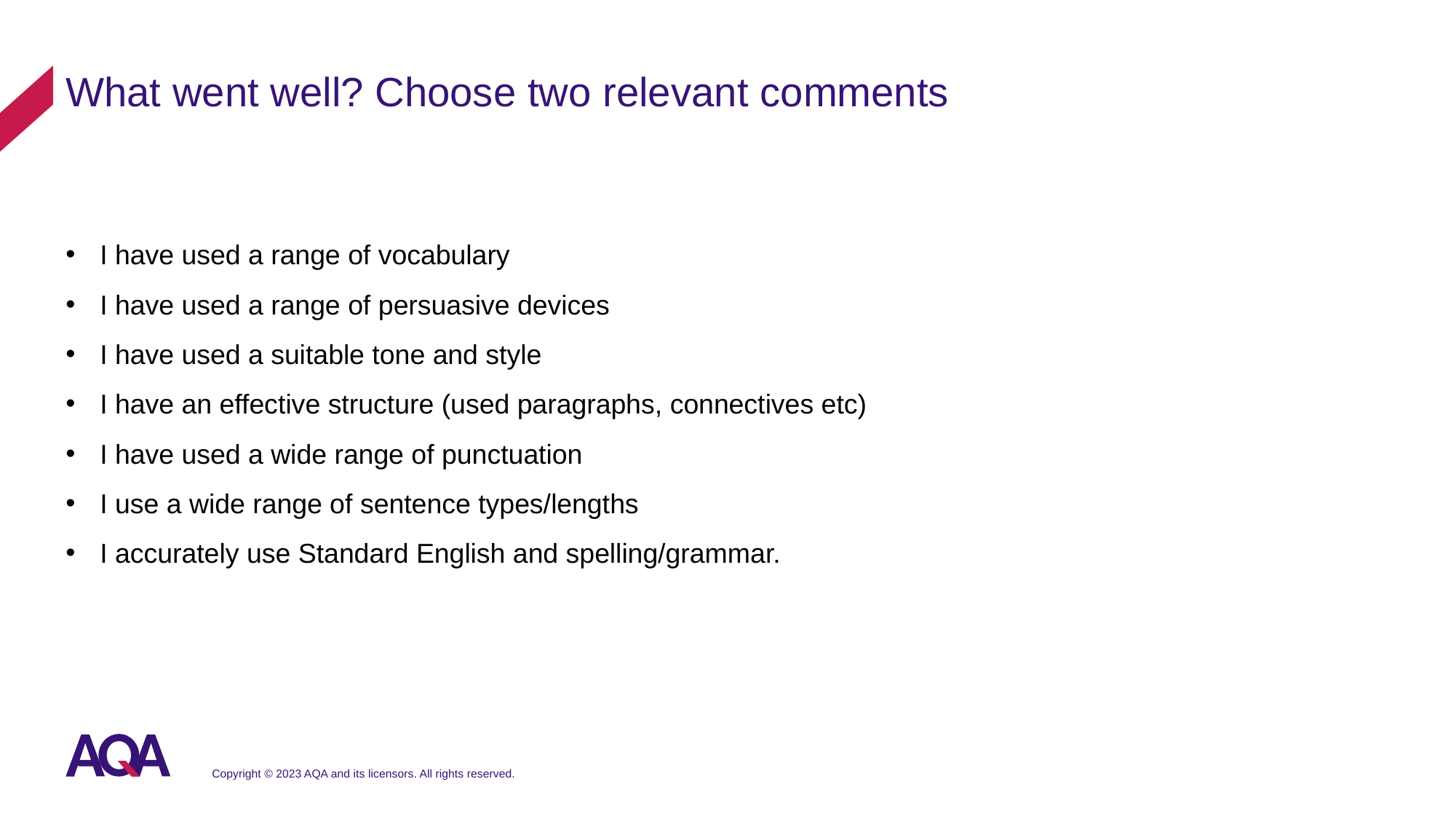

# What went well? Choose two relevant comments
I have used a range of vocabulary
I have used a range of persuasive devices
I have used a suitable tone and style
I have an effective structure (used paragraphs, connectives etc)
I have used a wide range of punctuation
I use a wide range of sentence types/lengths
I accurately use Standard English and spelling/grammar.
Copyright © 2023 AQA and its licensors. All rights reserved.